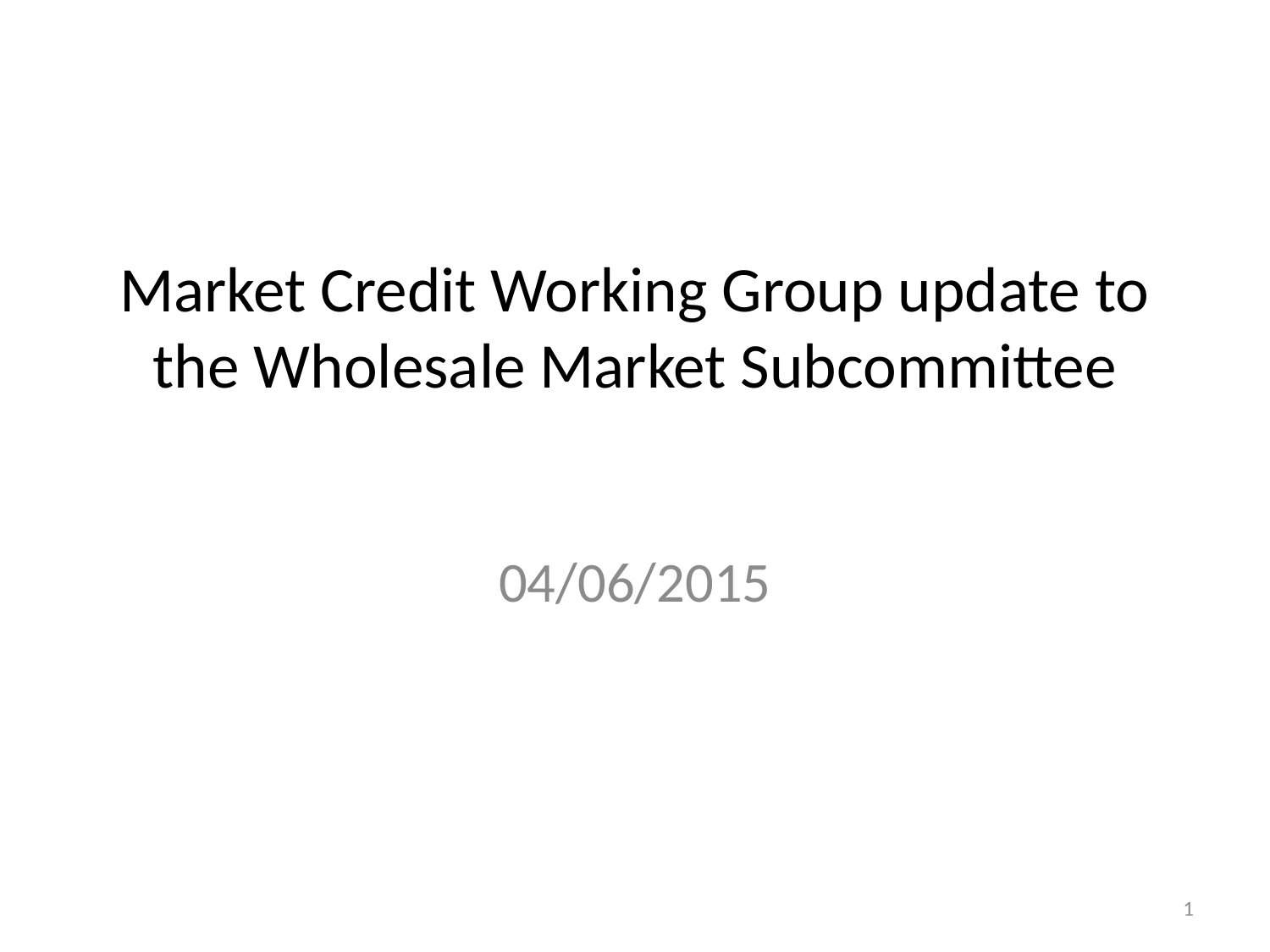

# Market Credit Working Group update to the Wholesale Market Subcommittee
04/06/2015
1